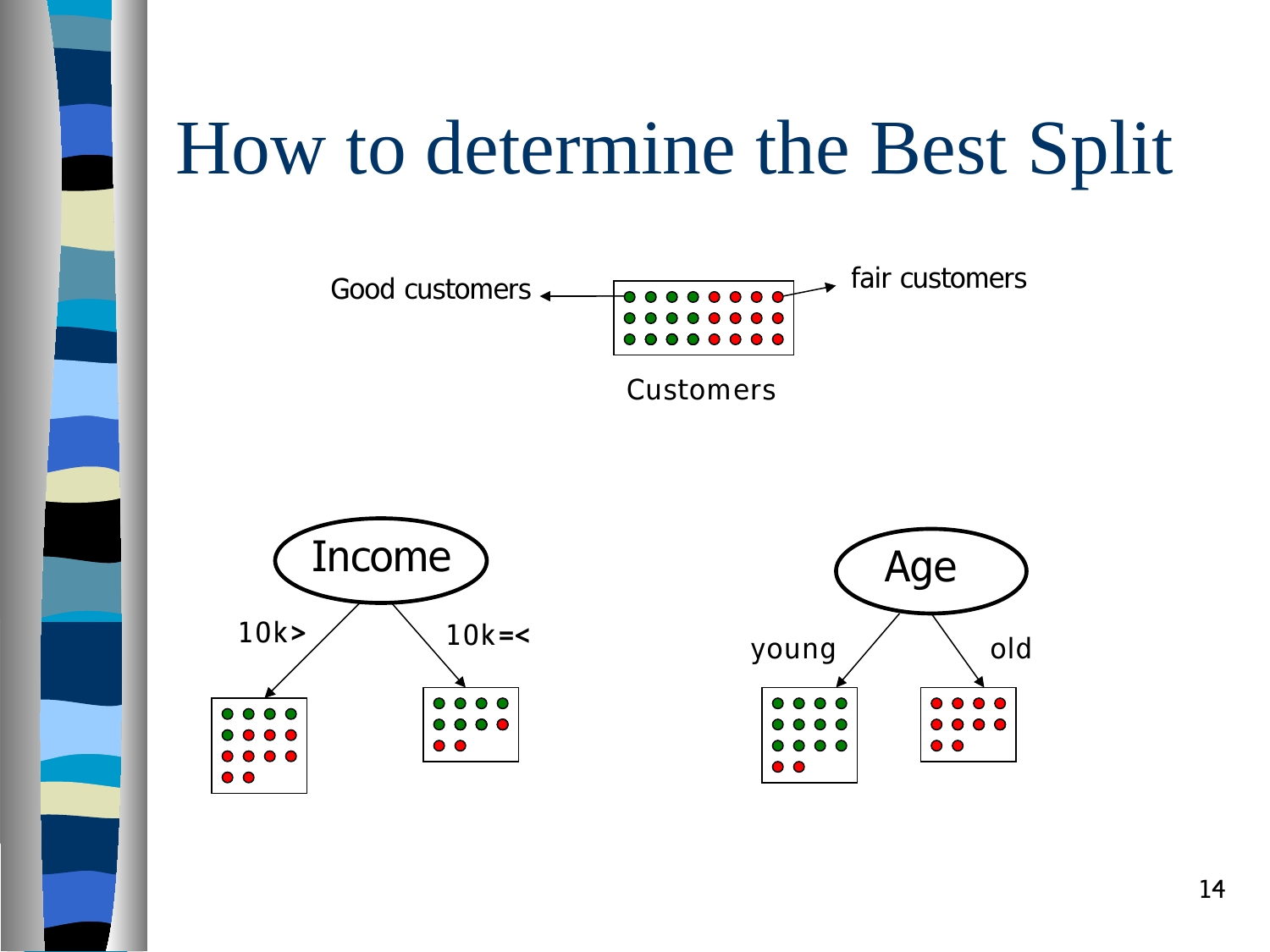

# How to determine the Best Split
fair customers
Good customers

Customers

Income

Age

<10k
>=10k

young
old

14